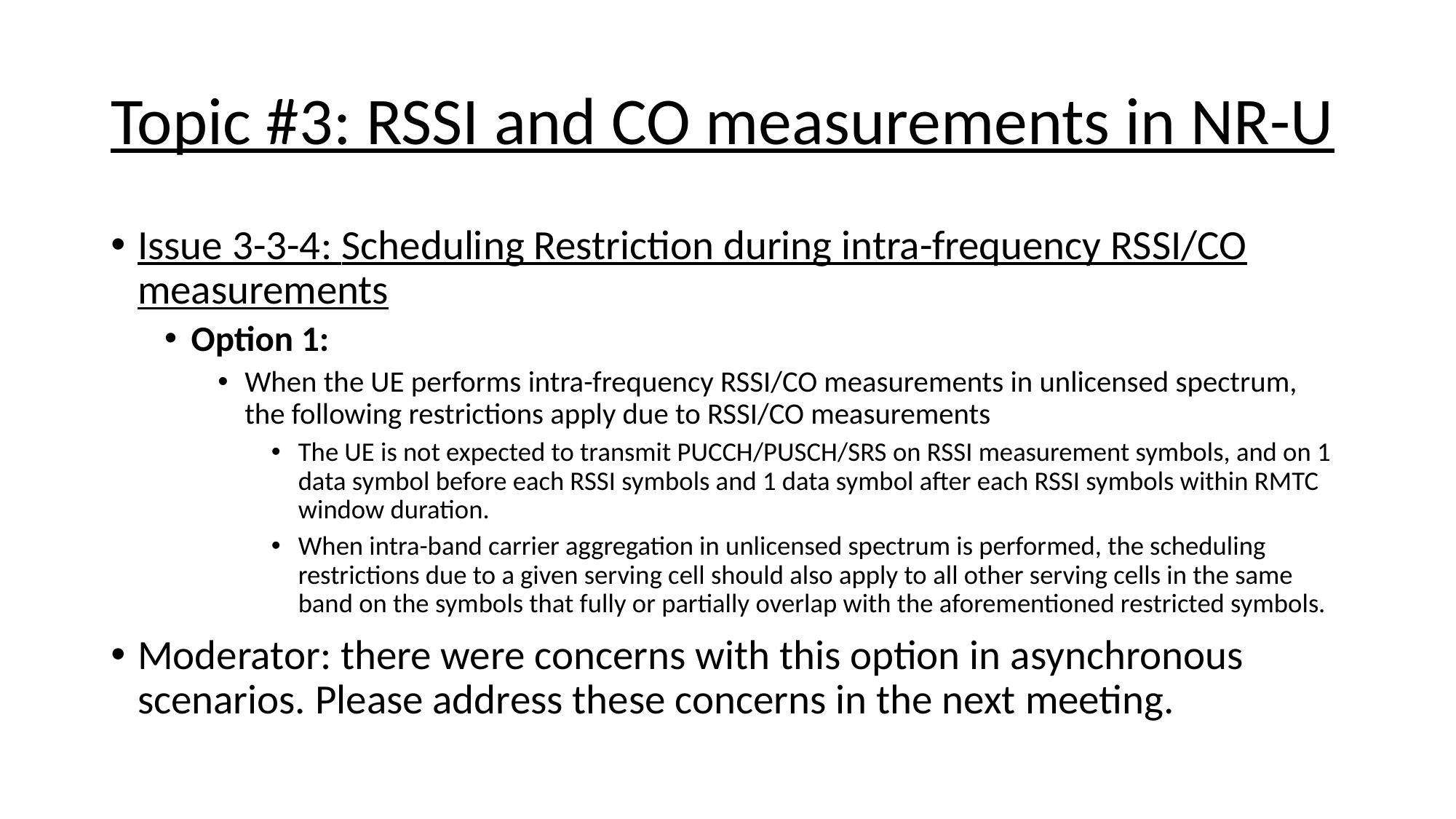

# Topic #3: RSSI and CO measurements in NR-U
Issue 3-3-4: Scheduling Restriction during intra-frequency RSSI/CO measurements
Option 1:
When the UE performs intra-frequency RSSI/CO measurements in unlicensed spectrum, the following restrictions apply due to RSSI/CO measurements
The UE is not expected to transmit PUCCH/PUSCH/SRS on RSSI measurement symbols, and on 1 data symbol before each RSSI symbols and 1 data symbol after each RSSI symbols within RMTC window duration.
When intra-band carrier aggregation in unlicensed spectrum is performed, the scheduling restrictions due to a given serving cell should also apply to all other serving cells in the same band on the symbols that fully or partially overlap with the aforementioned restricted symbols.
Moderator: there were concerns with this option in asynchronous scenarios. Please address these concerns in the next meeting.